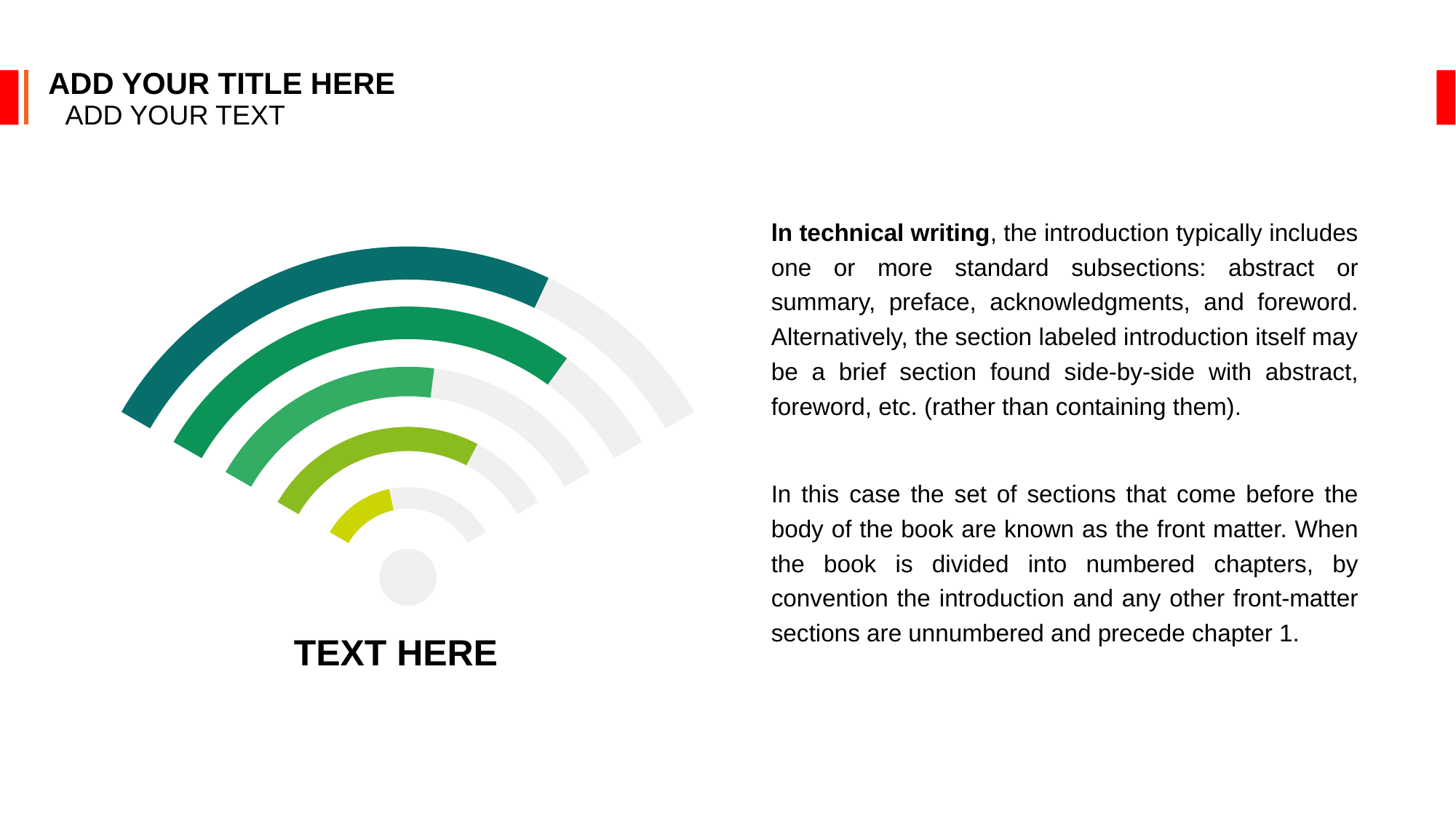

ADD YOUR TITLE HERE

ADD YOUR TEXT
ln technical writing, the introduction typically includes one or more standard subsections: abstract or summary, preface, acknowledgments, and foreword. Alternatively, the section labeled introduction itself may be a brief section found side-by-side with abstract, foreword, etc. (rather than containing them).

In this case the set of sections that come before the body of the book are known as the front matter. When the book is divided into numbered chapters, by convention the introduction and any other front-matter sections are unnumbered and precede chapter 1.

TEXT HERE